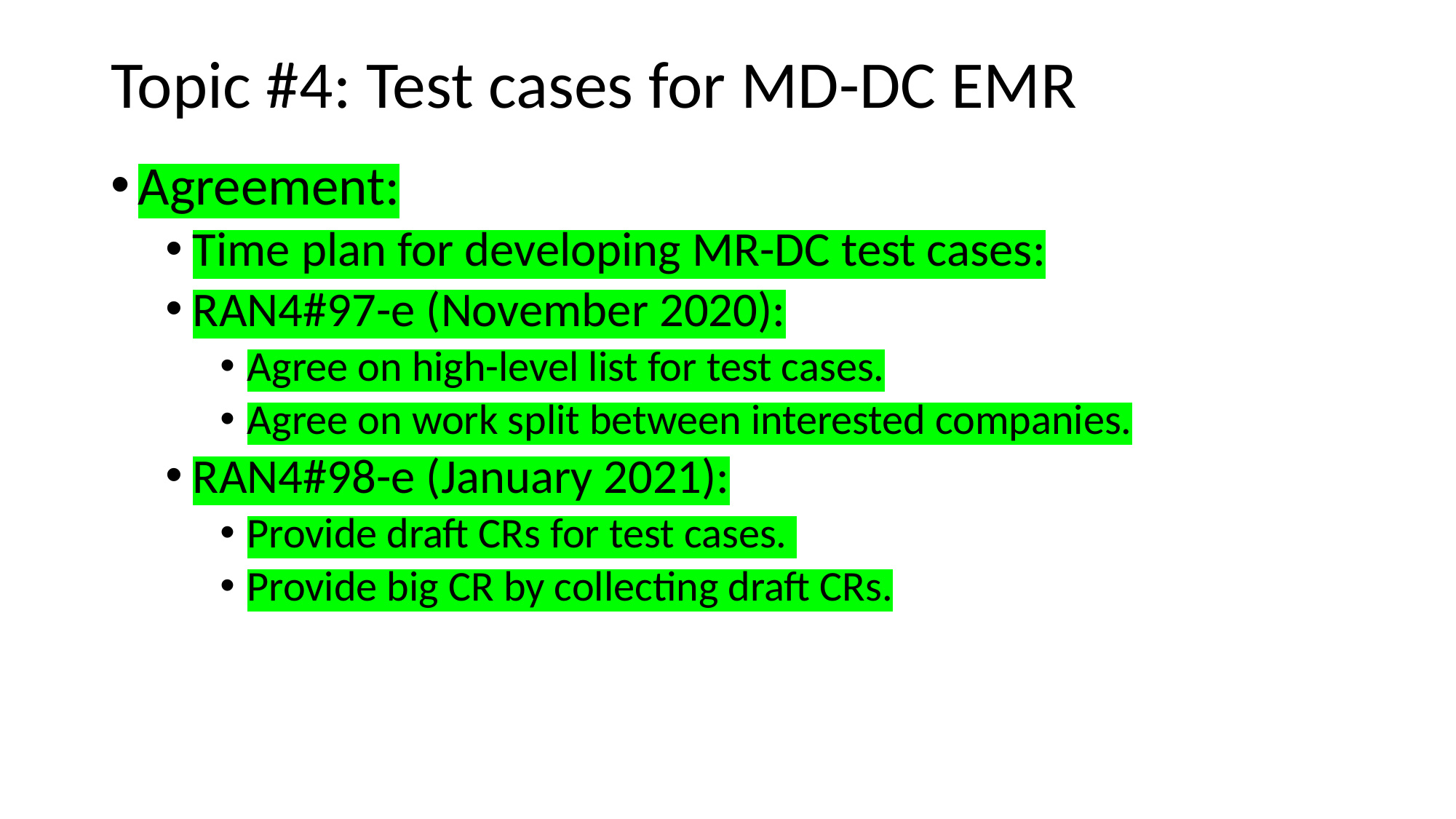

# Topic #4: Test cases for MD-DC EMR
Agreement:
Time plan for developing MR-DC test cases:
RAN4#97-e (November 2020):
Agree on high-level list for test cases.
Agree on work split between interested companies.
RAN4#98-e (January 2021):
Provide draft CRs for test cases.
Provide big CR by collecting draft CRs.